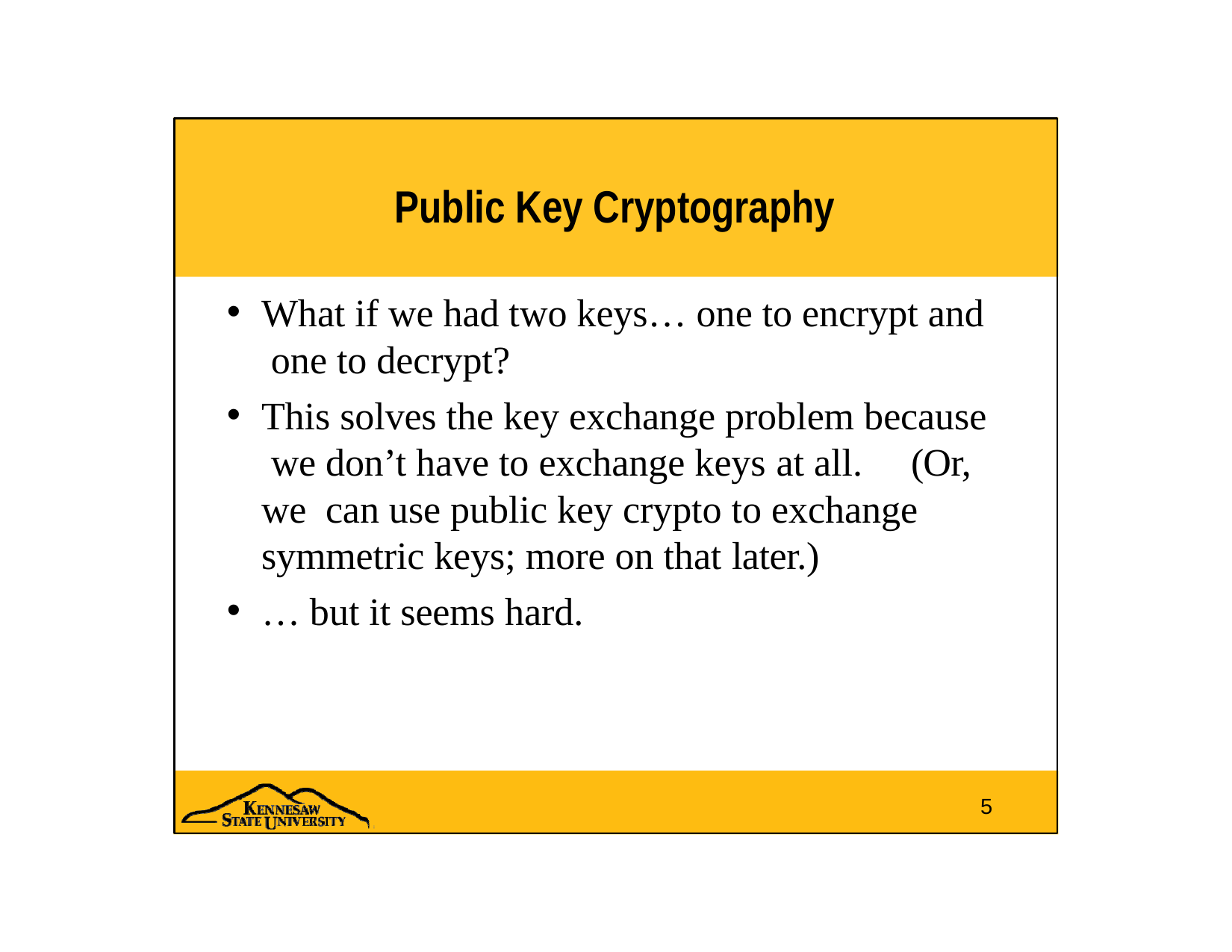

# Public Key Cryptography
What if we had two keys… one to encrypt and  one to decrypt?
This solves the key exchange problem because  we don’t have to exchange keys at all.	(Or, we  can use public key crypto to exchange  symmetric keys; more on that later.)
… but it seems hard.

5